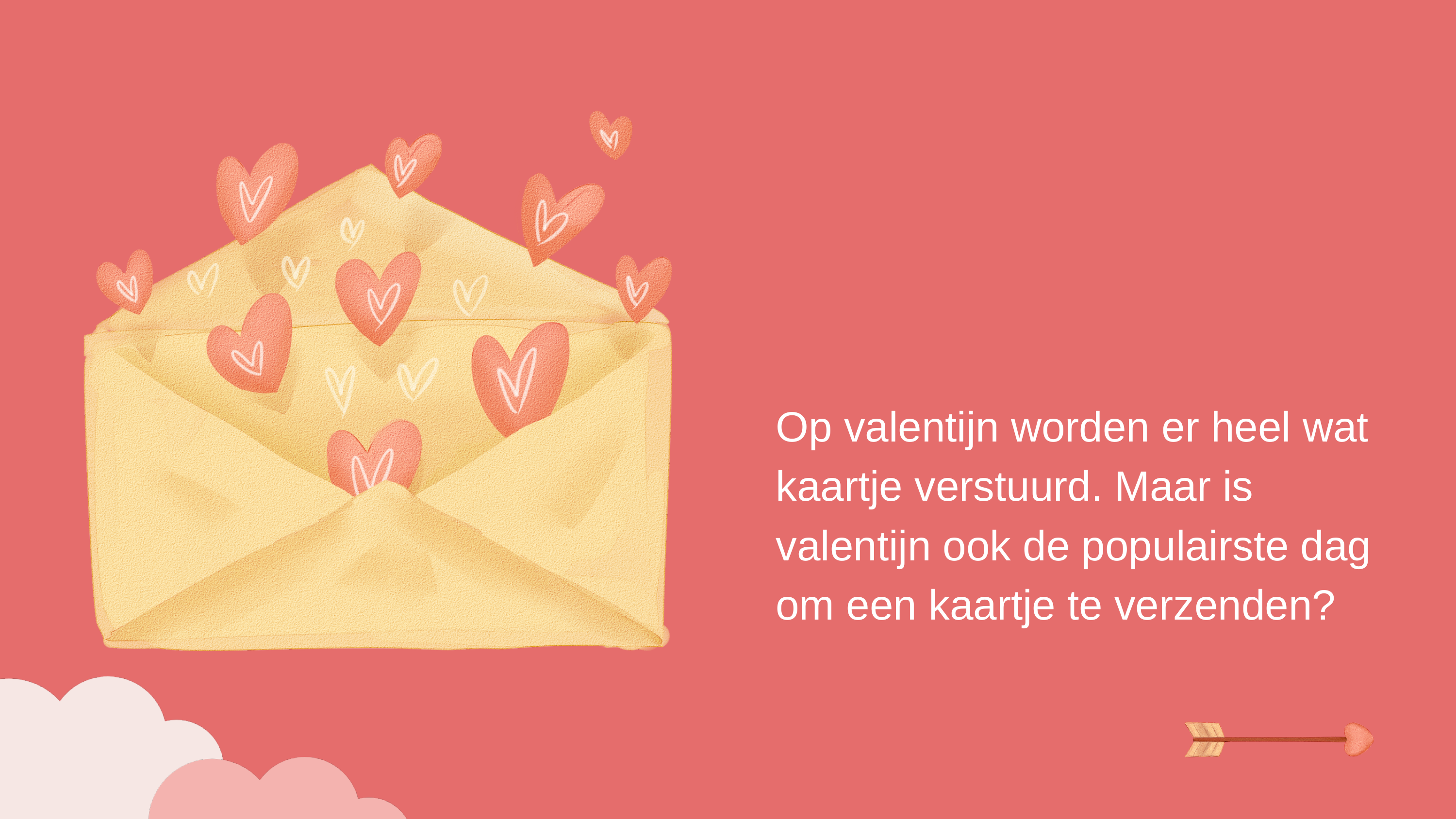

Op valentijn worden er heel wat kaartje verstuurd. Maar is valentijn ook de populairste dag om een kaartje te verzenden?